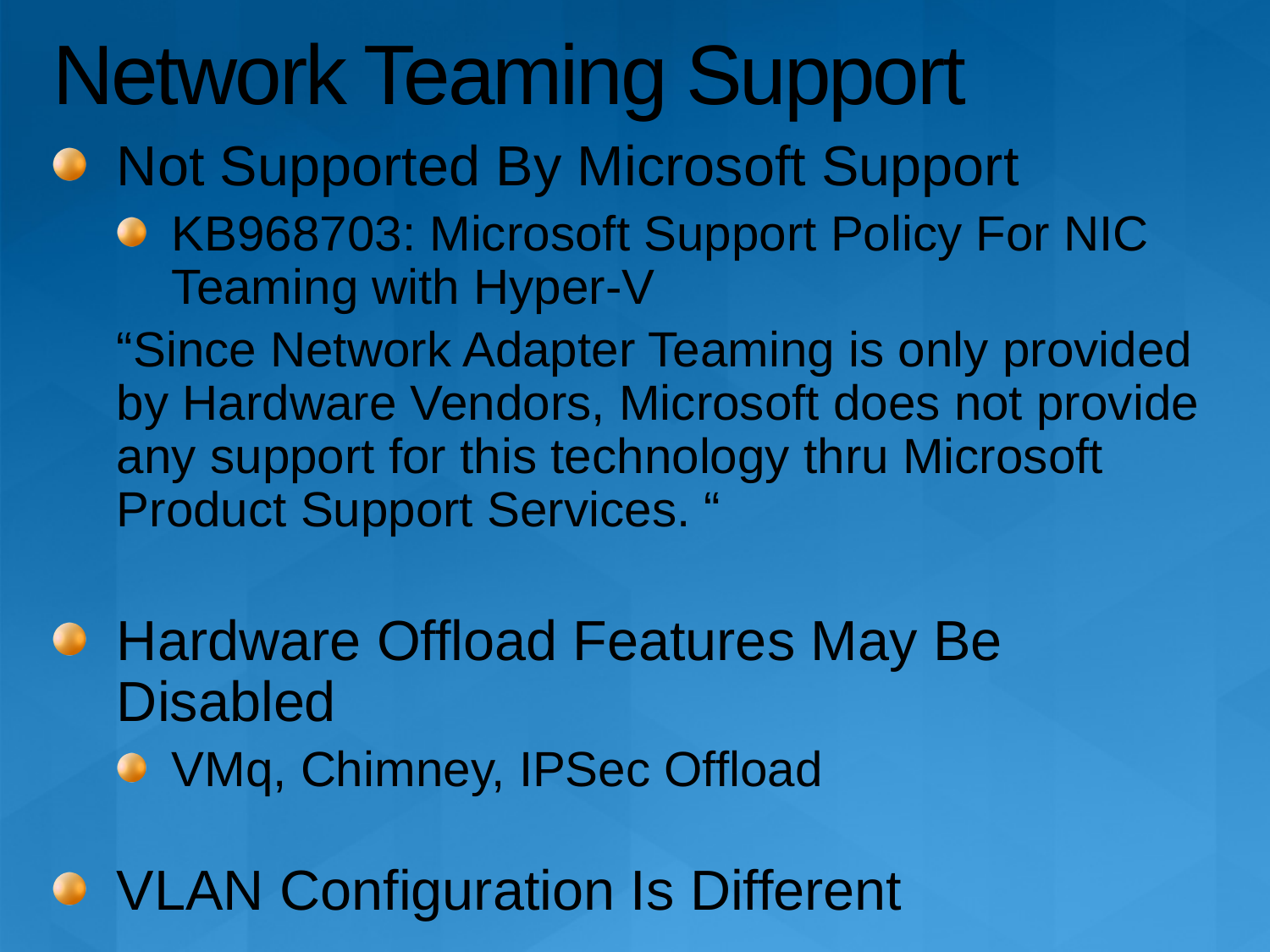

# Network Teaming Support
Not Supported By Microsoft Support
KB968703: Microsoft Support Policy For NIC Teaming with Hyper-V
“Since Network Adapter Teaming is only provided by Hardware Vendors, Microsoft does not provide any support for this technology thru Microsoft Product Support Services. “

Hardware Offload Features May Be Disabled
VMq, Chimney, IPSec Offload
VLAN Configuration Is Different